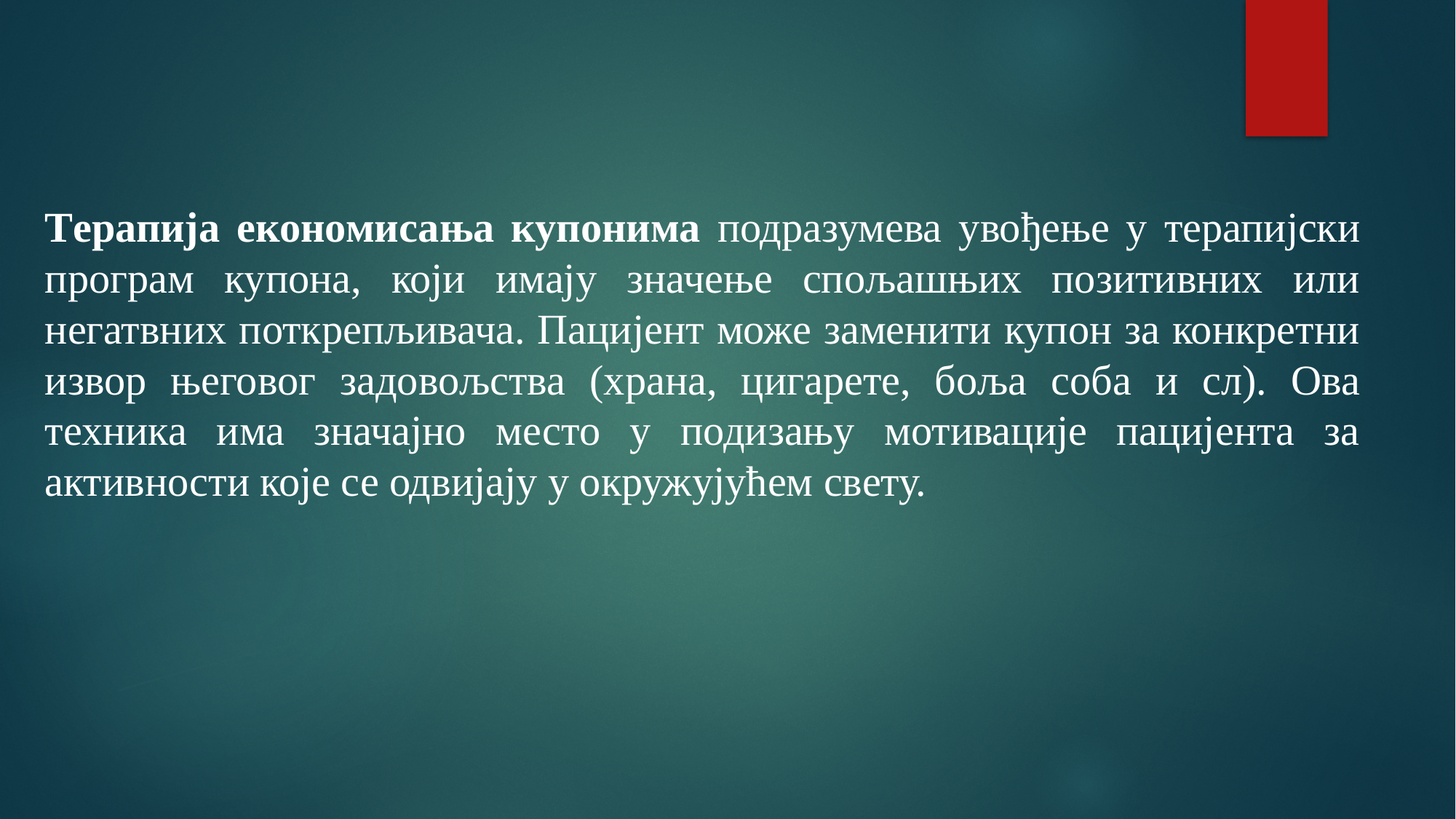

Терапија економисања купонима подразумева увођење у терапијски програм купона, који имају значење спољашњих позитивних или негатвних поткрепљивача. Пацијент може заменити купон за конкретни извор његовог задовољства (храна, цигарете, боља соба и сл). Ова техника има значајно место у подизању мотивације пацијента за активности које се одвијају у окружујућем свету.